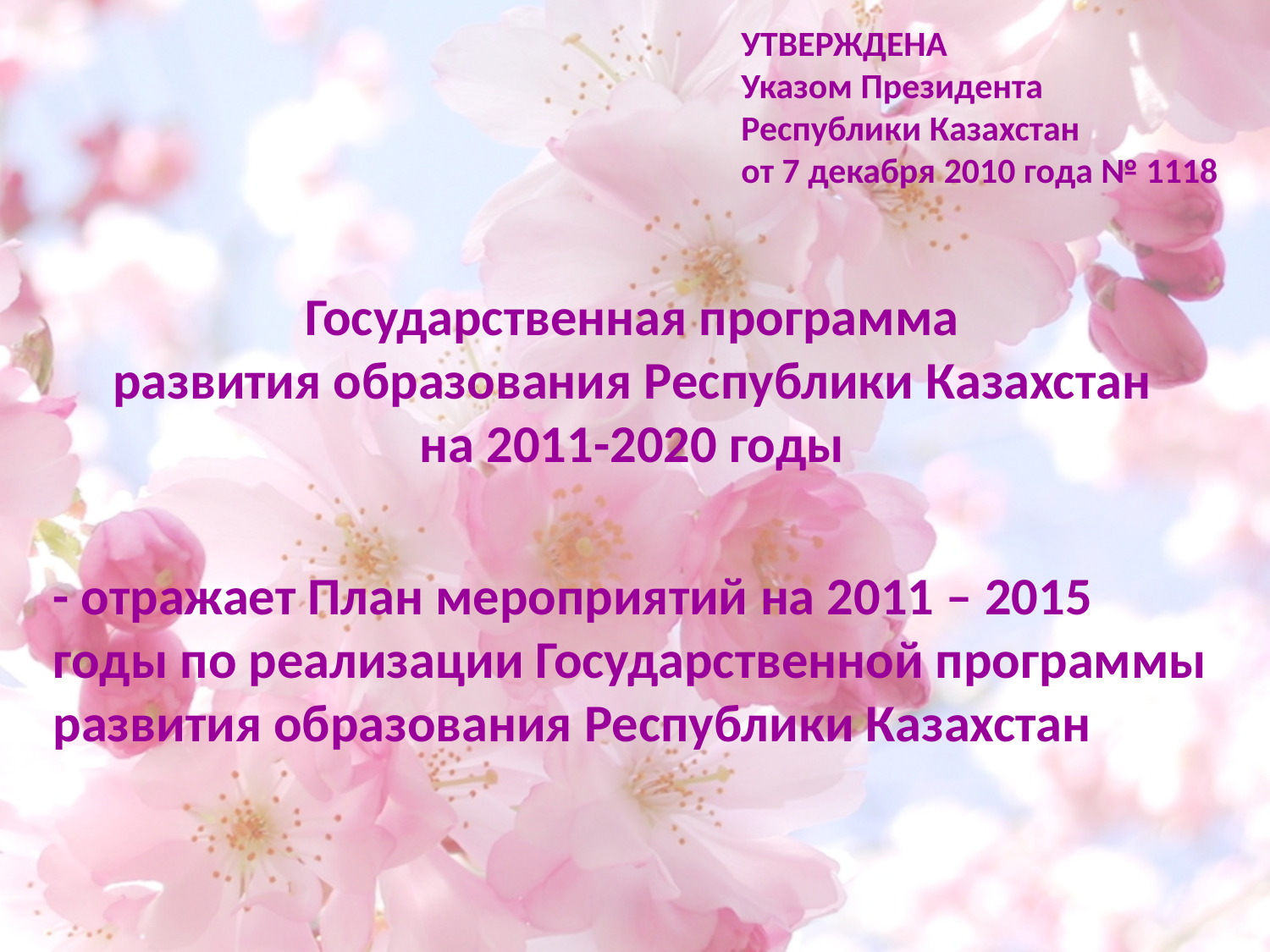

# УТВЕРЖДЕНА Указом Президента Республики Казахстан от 7 декабря 2010 года № 1118
Государственная программа
развития образования Республики Казахстан
на 2011-2020 годы
- отражает План мероприятий на 2011 – 2015 годы по реализации Государственной программы развития образования Республики Казахстан